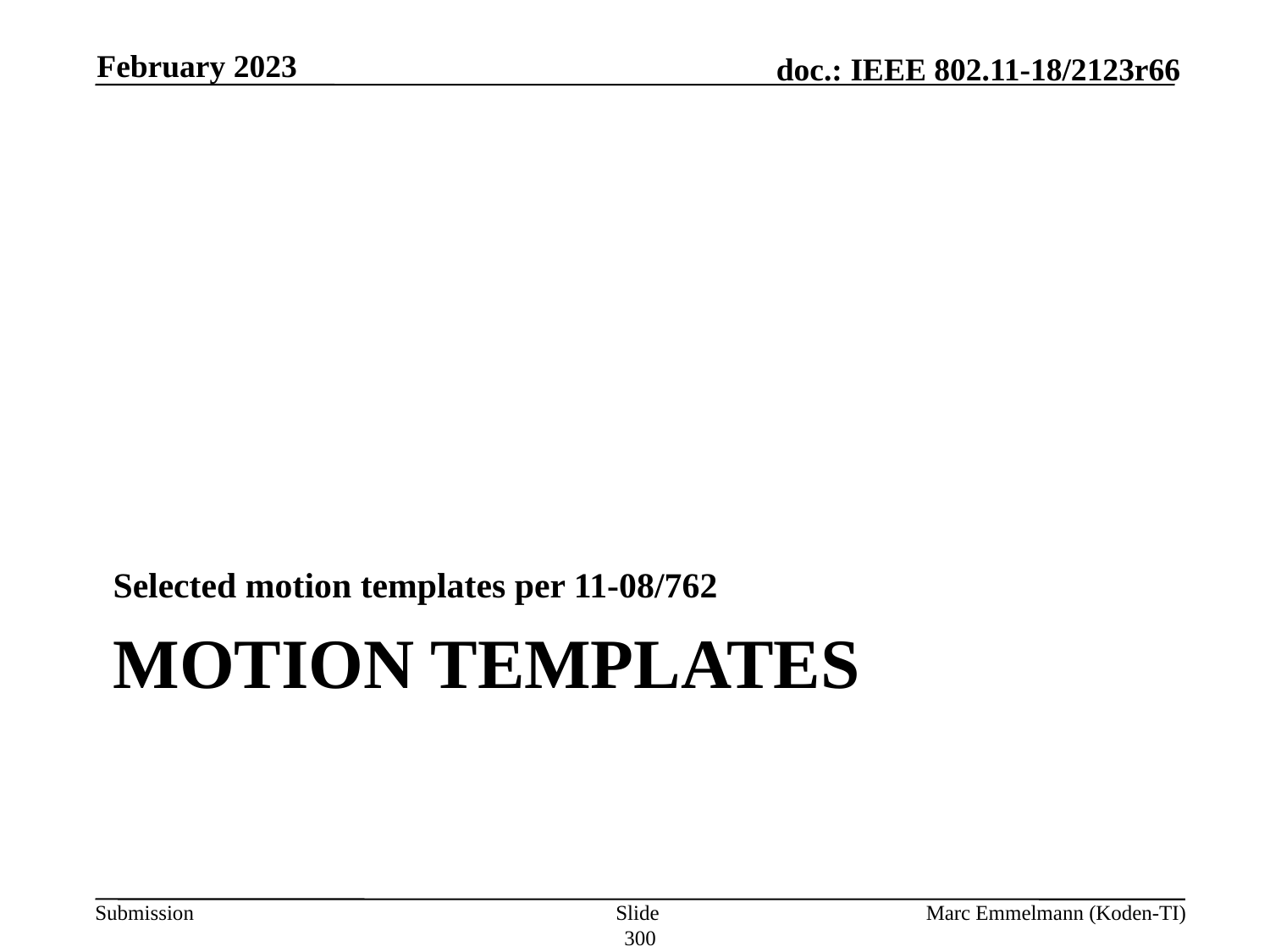

February 2023
Selected motion templates per 11-08/762
# Motion Templates
Slide 300
Marc Emmelmann (Koden-TI)